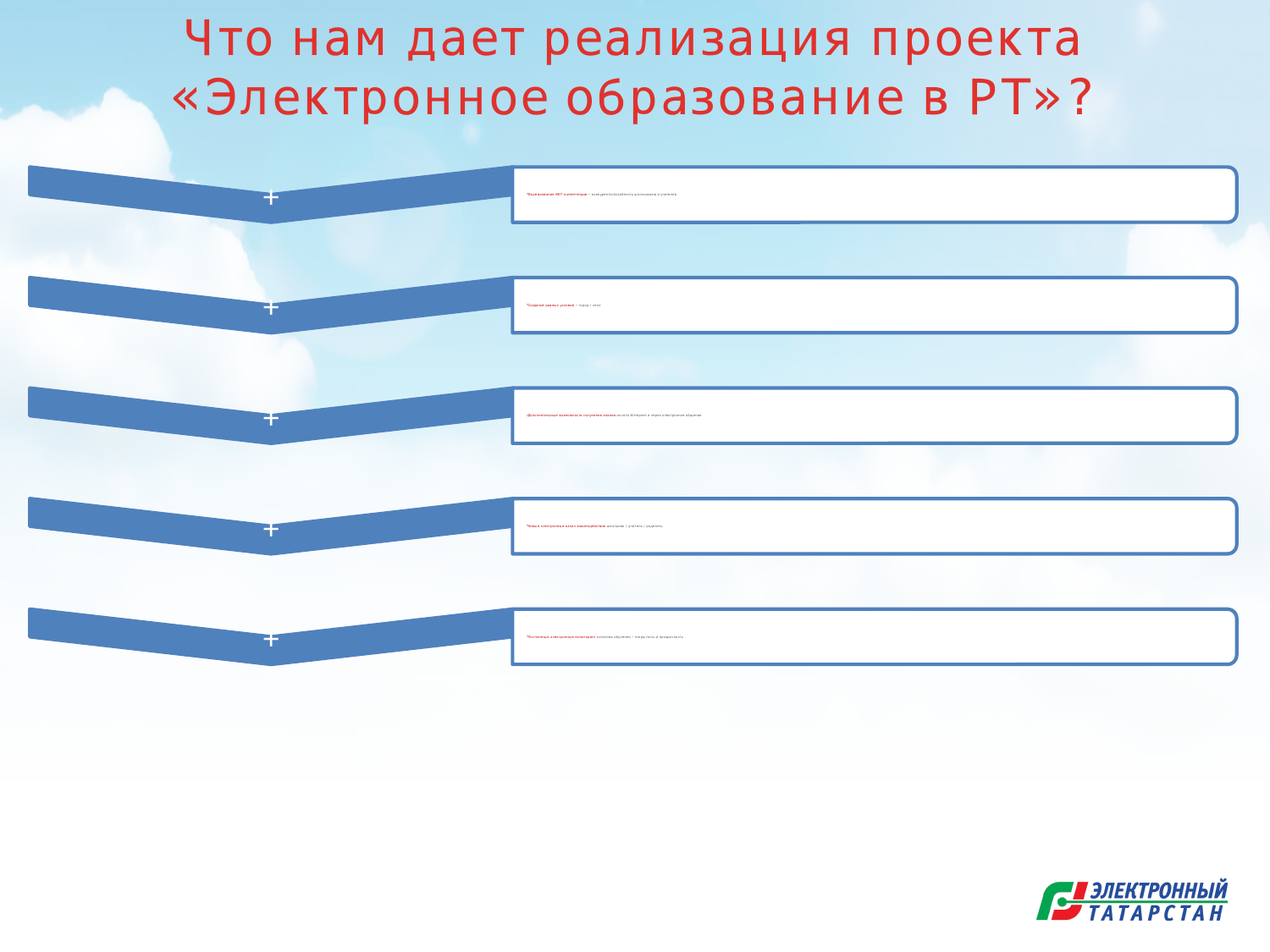

Что нам дает реализация проекта
«Электронное образование в РТ»?
Дополнительные возможности получения знаний из сети Интернет и через электронное общение
+
Создание равных условий – город / село
+
Формирование ИКТ-компетенций – конкурентоспособность школьников и учителей
+
+
Новый электронный канал взаимодействия школьник / учитель / родитель
+
Постоянный электронный мониторинг качества обучения – открытость и прозрачность